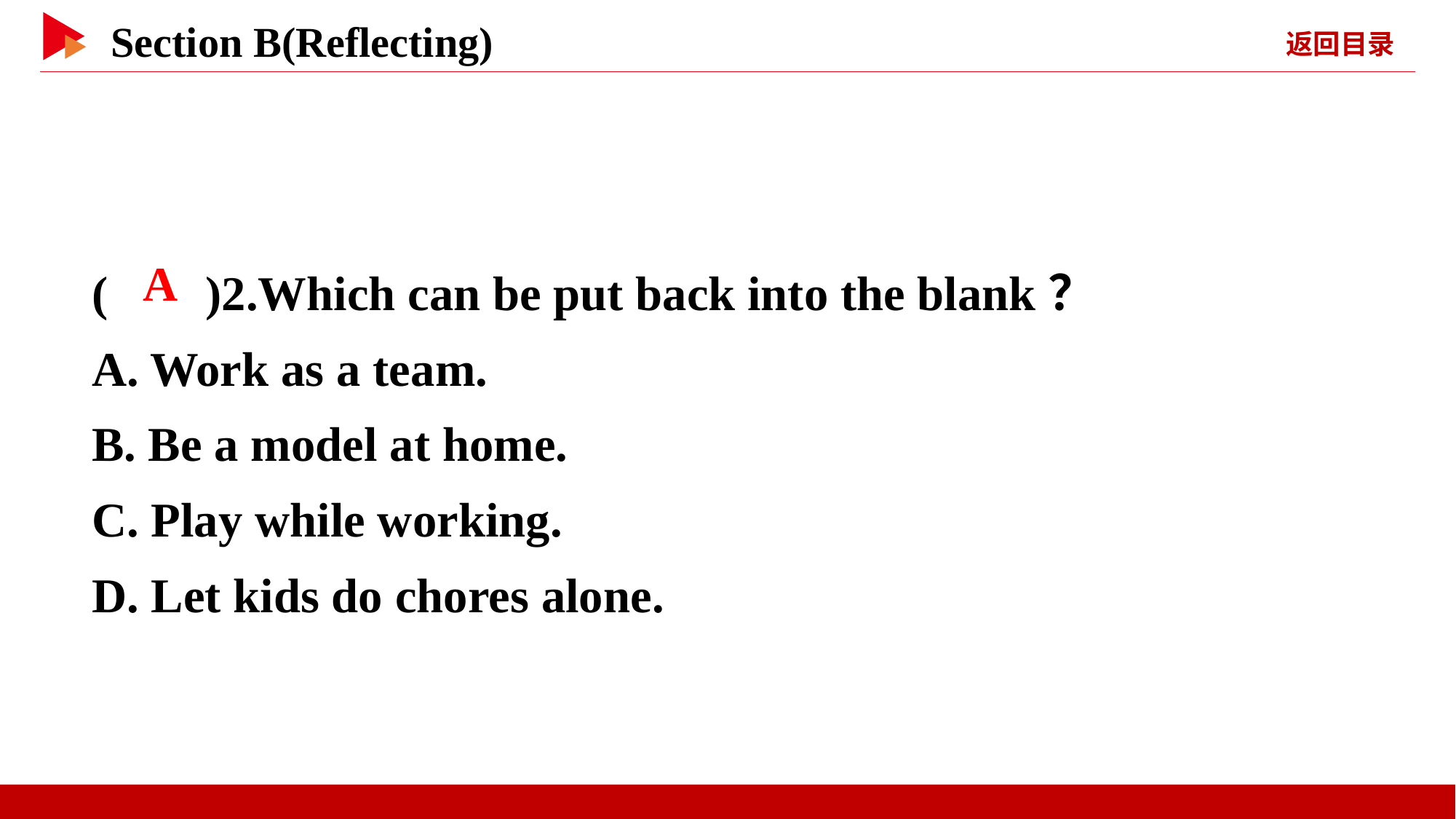

(        )2.Which can be put back into the blank？
A. Work as a team.
B. Be a model at home.
C. Play while working.
D. Let kids do chores alone.
   A